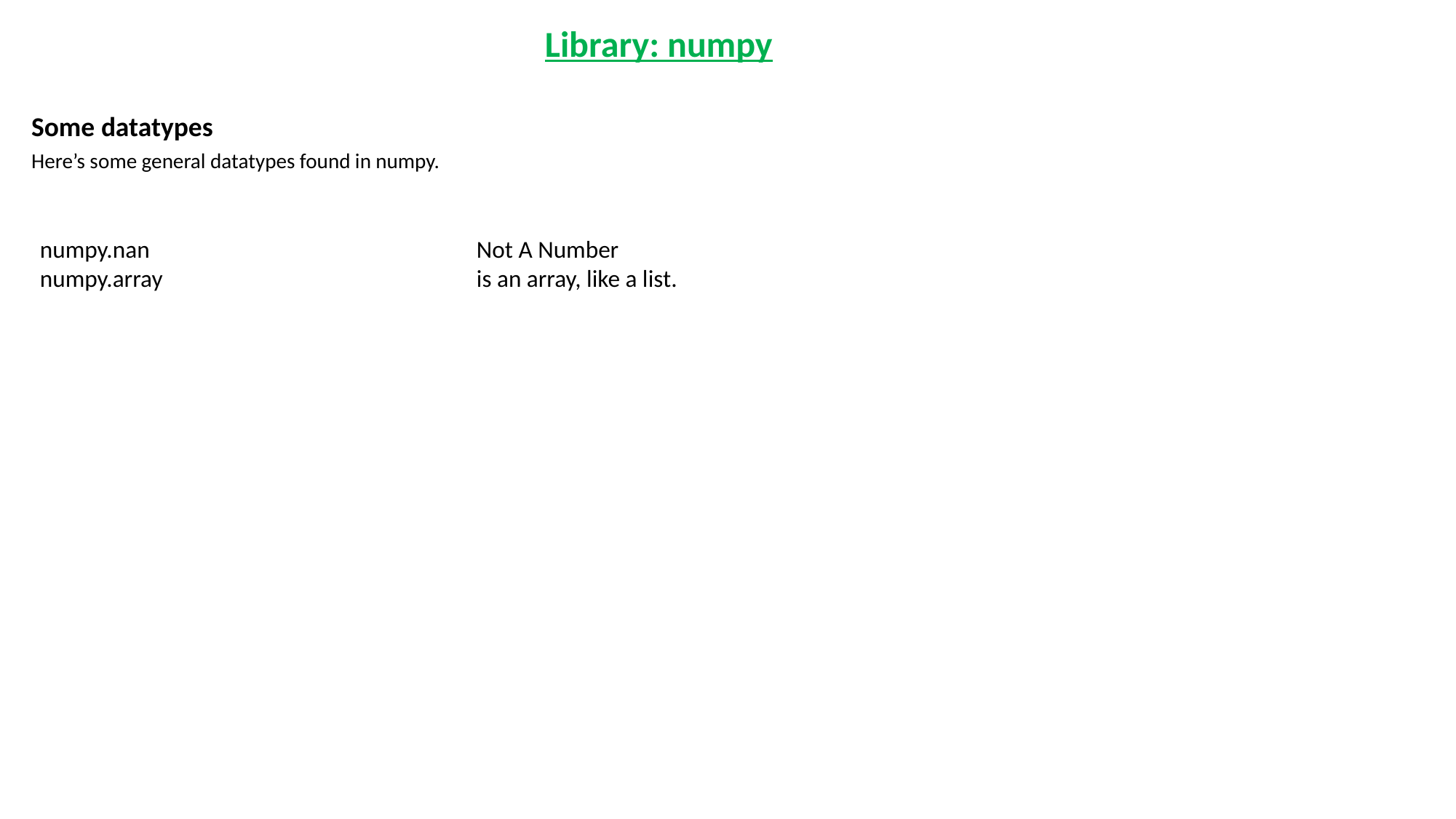

Library: numpy
Some datatypes
Here’s some general datatypes found in numpy.
numpy.nan			Not A Number
numpy.array			is an array, like a list.